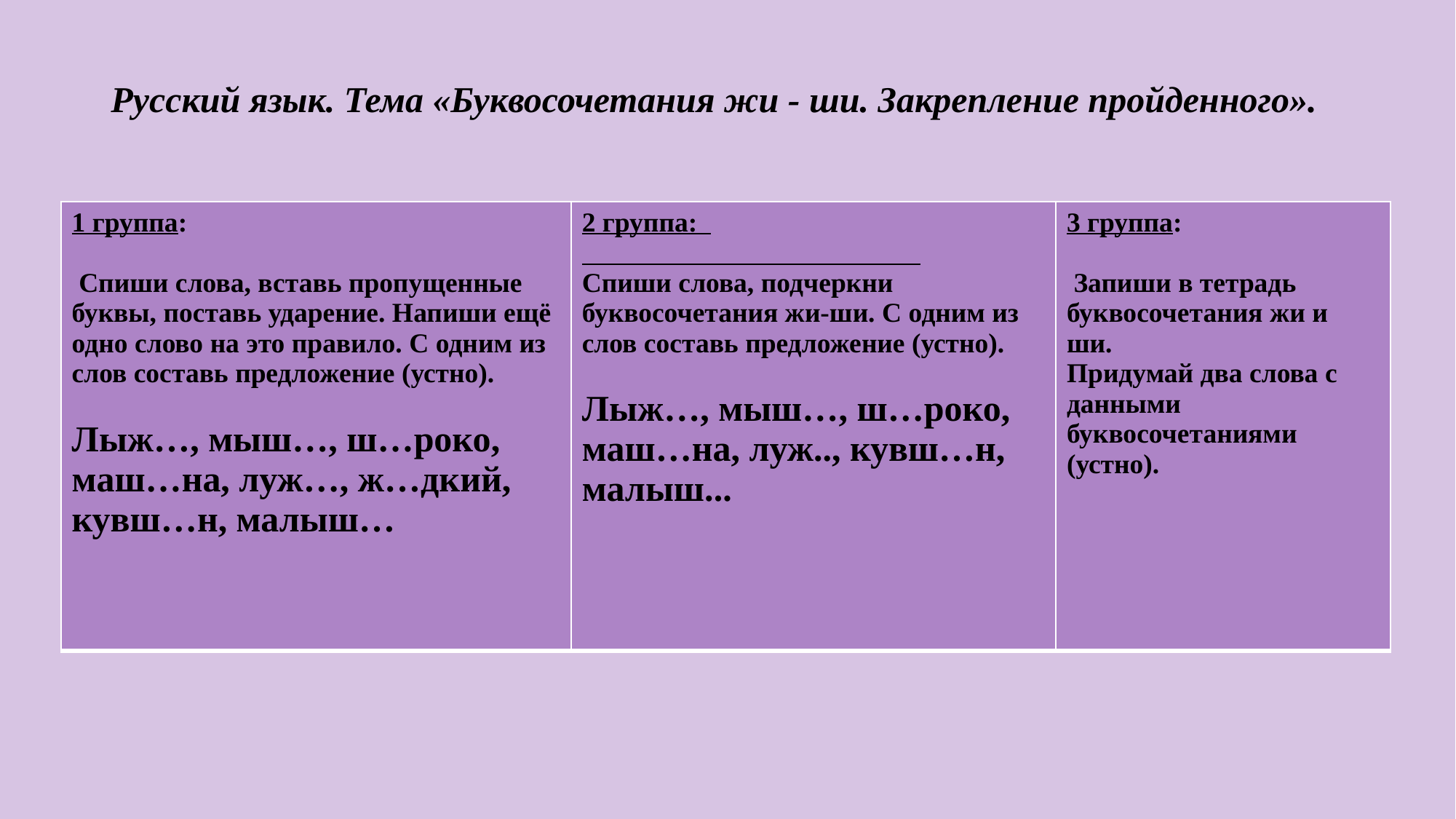

# Русский язык. Тема «Буквосочетания жи - ши. Закрепление пройденного».
| 1 группа: Спиши слова, вставь пропущенные буквы, поставь ударение. Напиши ещё одно слово на это правило. С одним из слов составь предложение (устно). Лыж…, мыш…, ш…роко, маш…на, луж…, ж…дкий, кувш…н, малыш… | 2 группа: Спиши слова, подчеркни буквосочетания жи-ши. С одним из слов составь предложение (устно). Лыж…, мыш…, ш…роко, маш…на, луж.., кувш…н, малыш... | 3 группа: Запиши в тетрадь буквосочетания жи и ши. Придумай два слова с данными буквосочетаниями (устно). |
| --- | --- | --- |